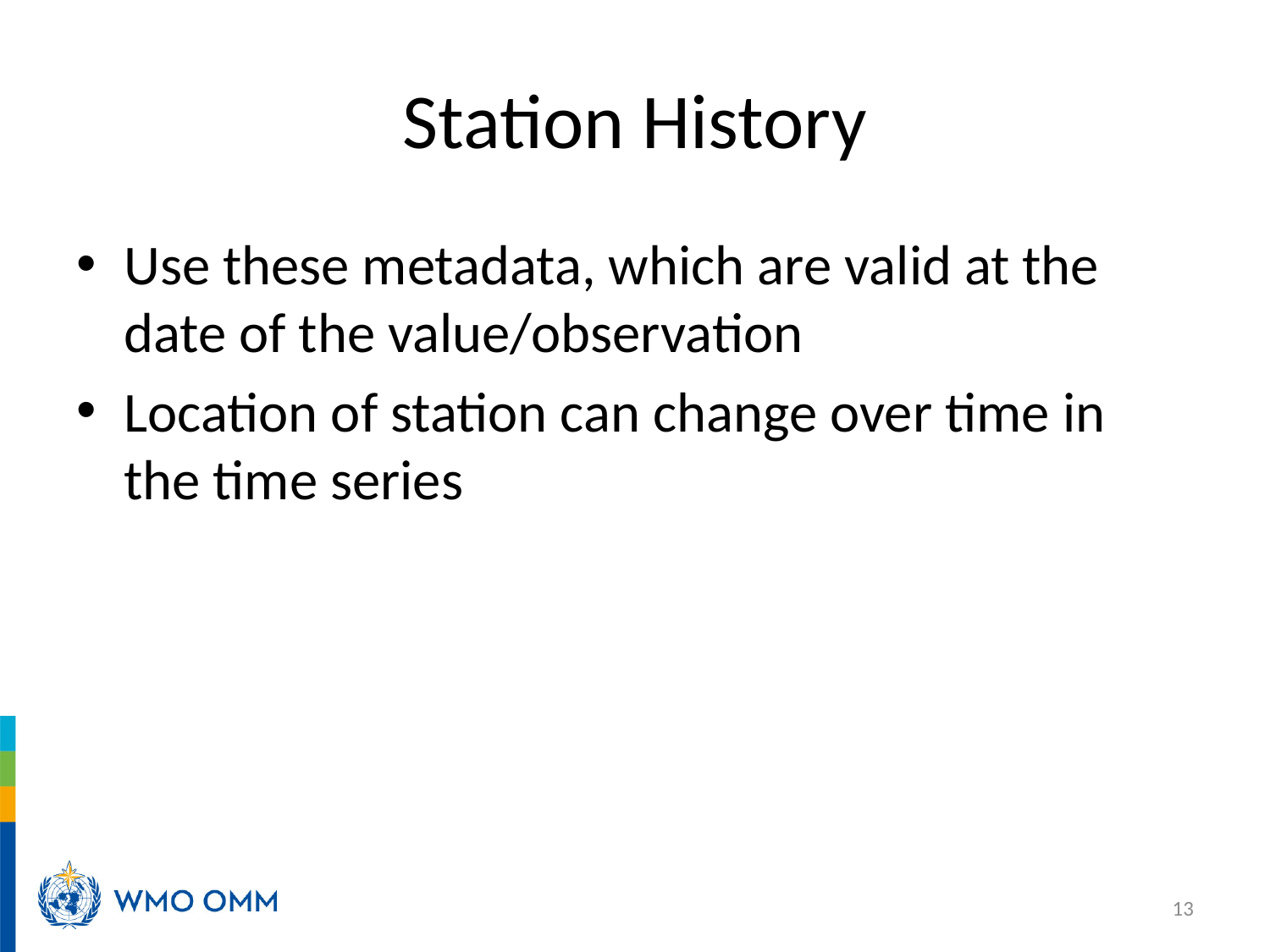

# Station History
Use these metadata, which are valid at the date of the value/observation
Location of station can change over time in the time series
13